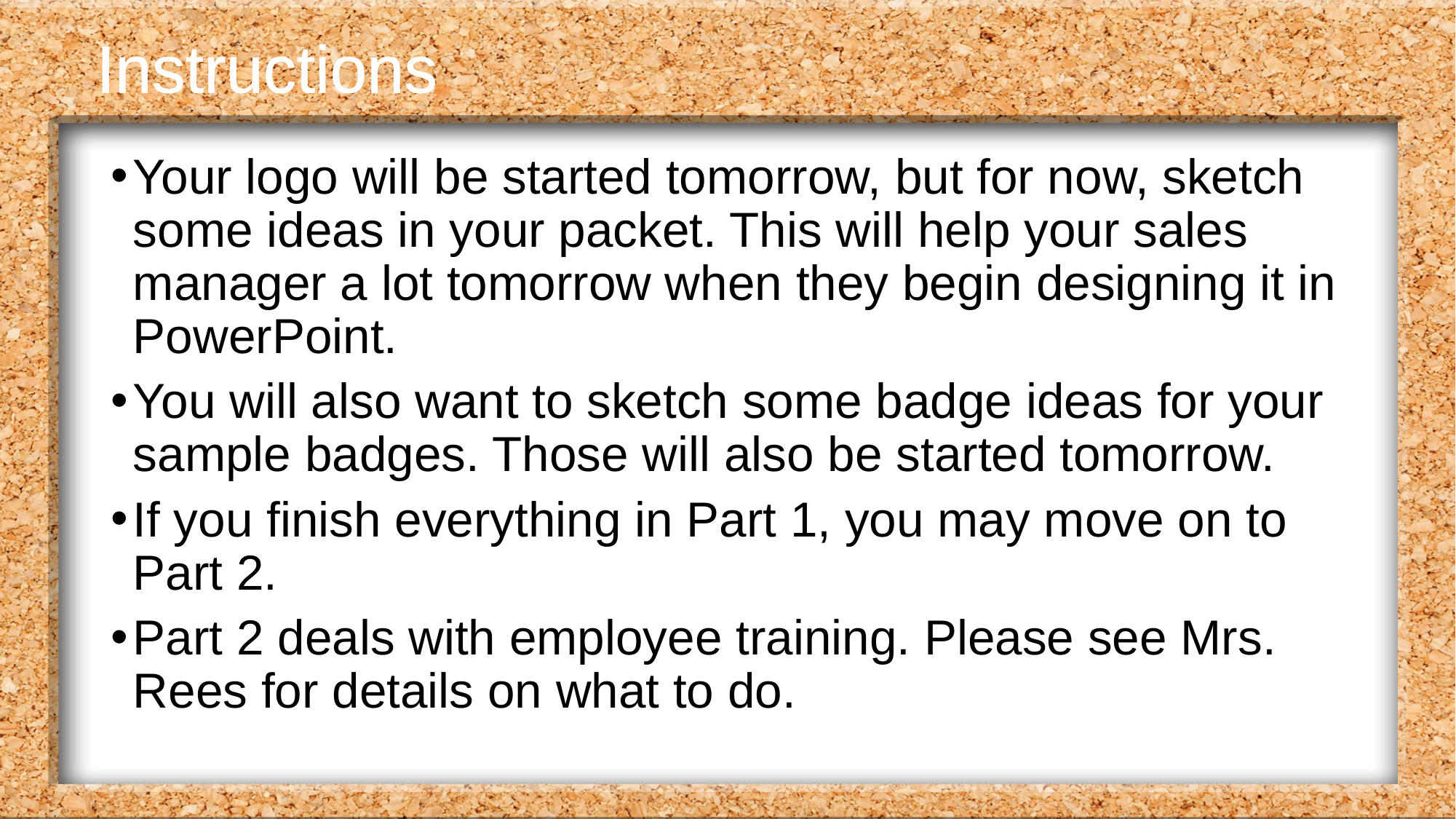

# Instructions
Your logo will be started tomorrow, but for now, sketch some ideas in your packet. This will help your sales manager a lot tomorrow when they begin designing it in PowerPoint.
You will also want to sketch some badge ideas for your sample badges. Those will also be started tomorrow.
If you finish everything in Part 1, you may move on to Part 2.
Part 2 deals with employee training. Please see Mrs. Rees for details on what to do.